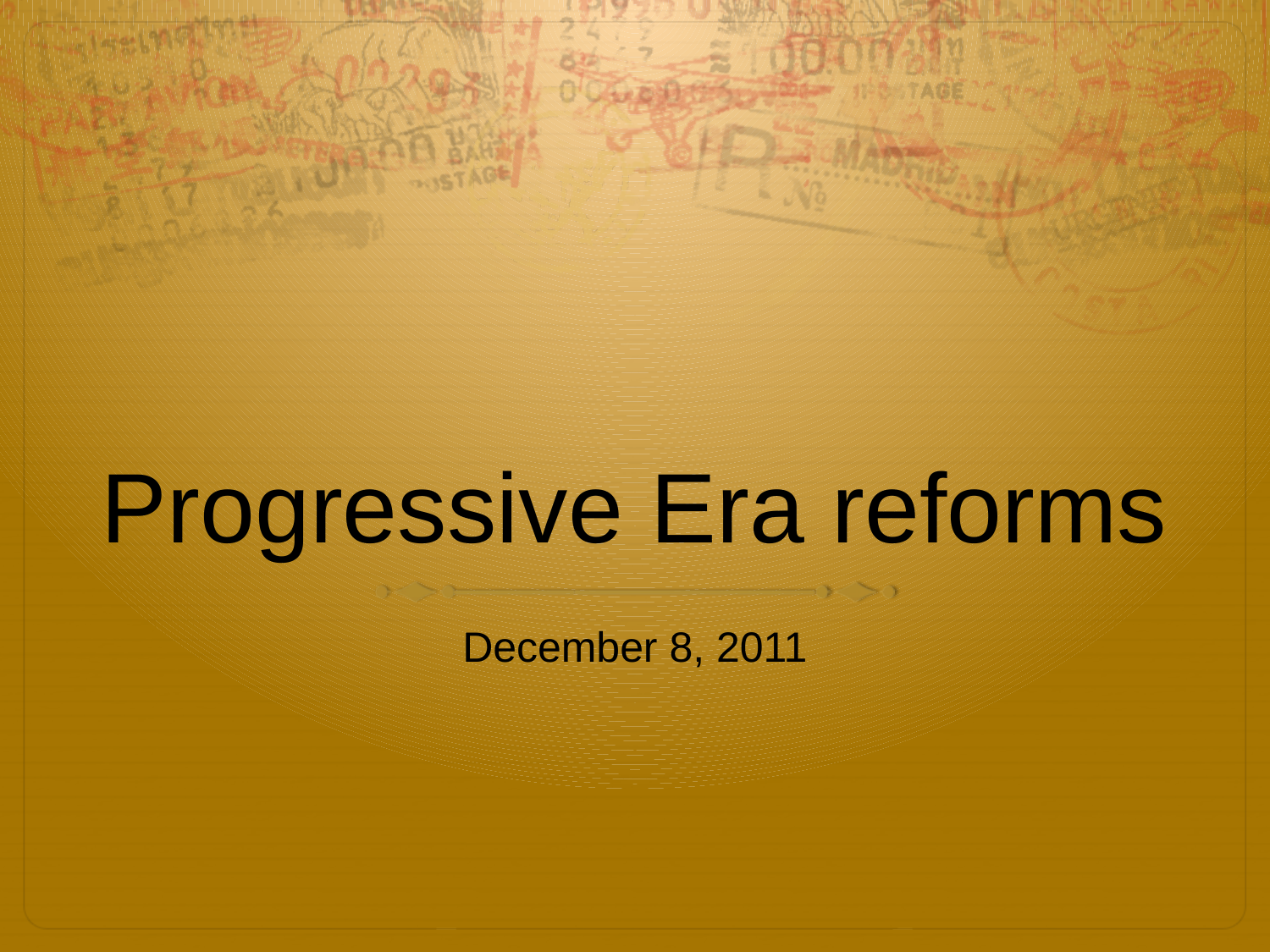

# Progressive Era reforms
December 8, 2011